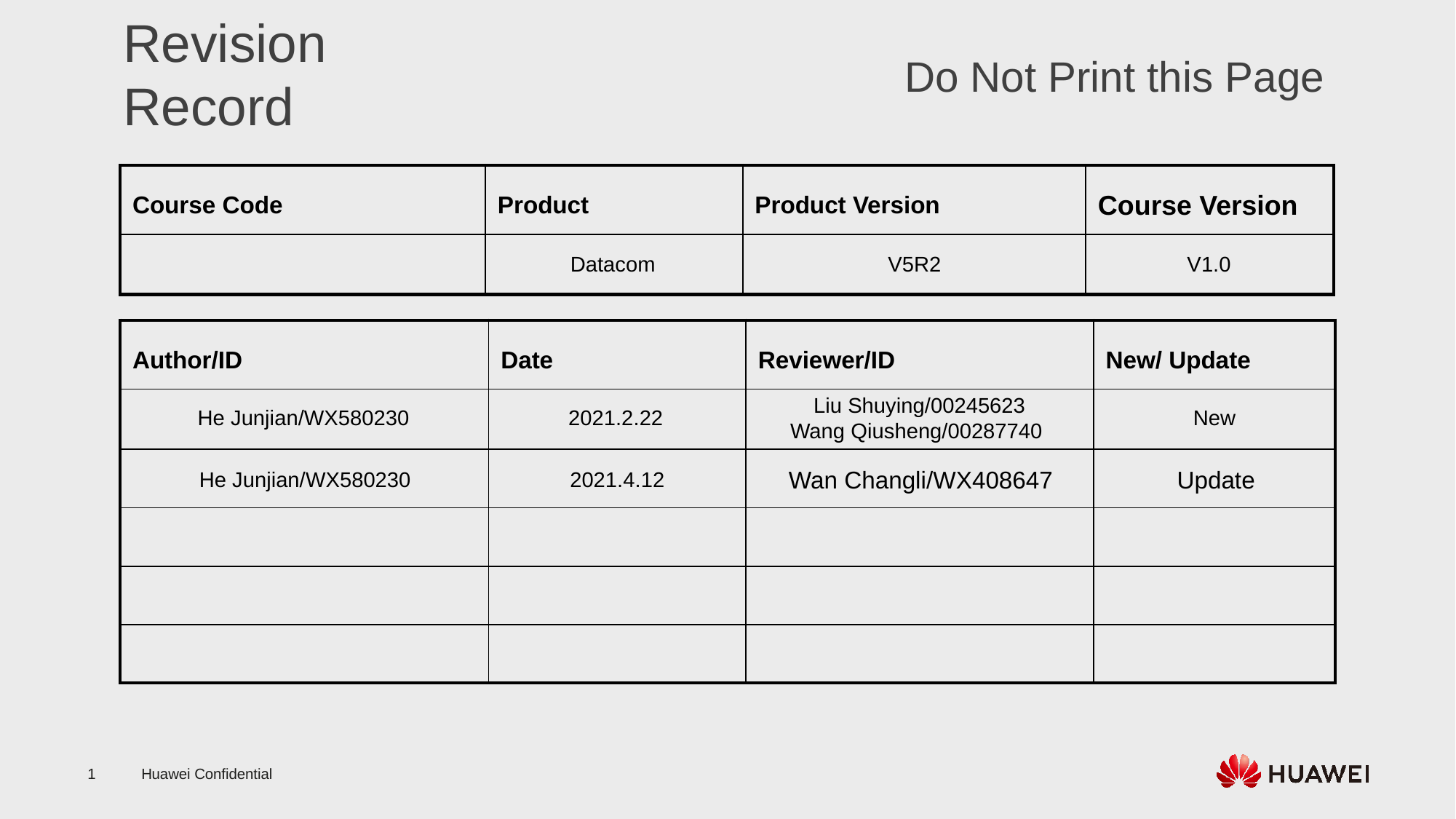

Datacom
V5R2
V1.0
He Junjian/WX580230
2021.2.22
Liu Shuying/00245623
Wang Qiusheng/00287740
New
He Junjian/WX580230
2021.4.12
Wan Changli/WX408647
Update